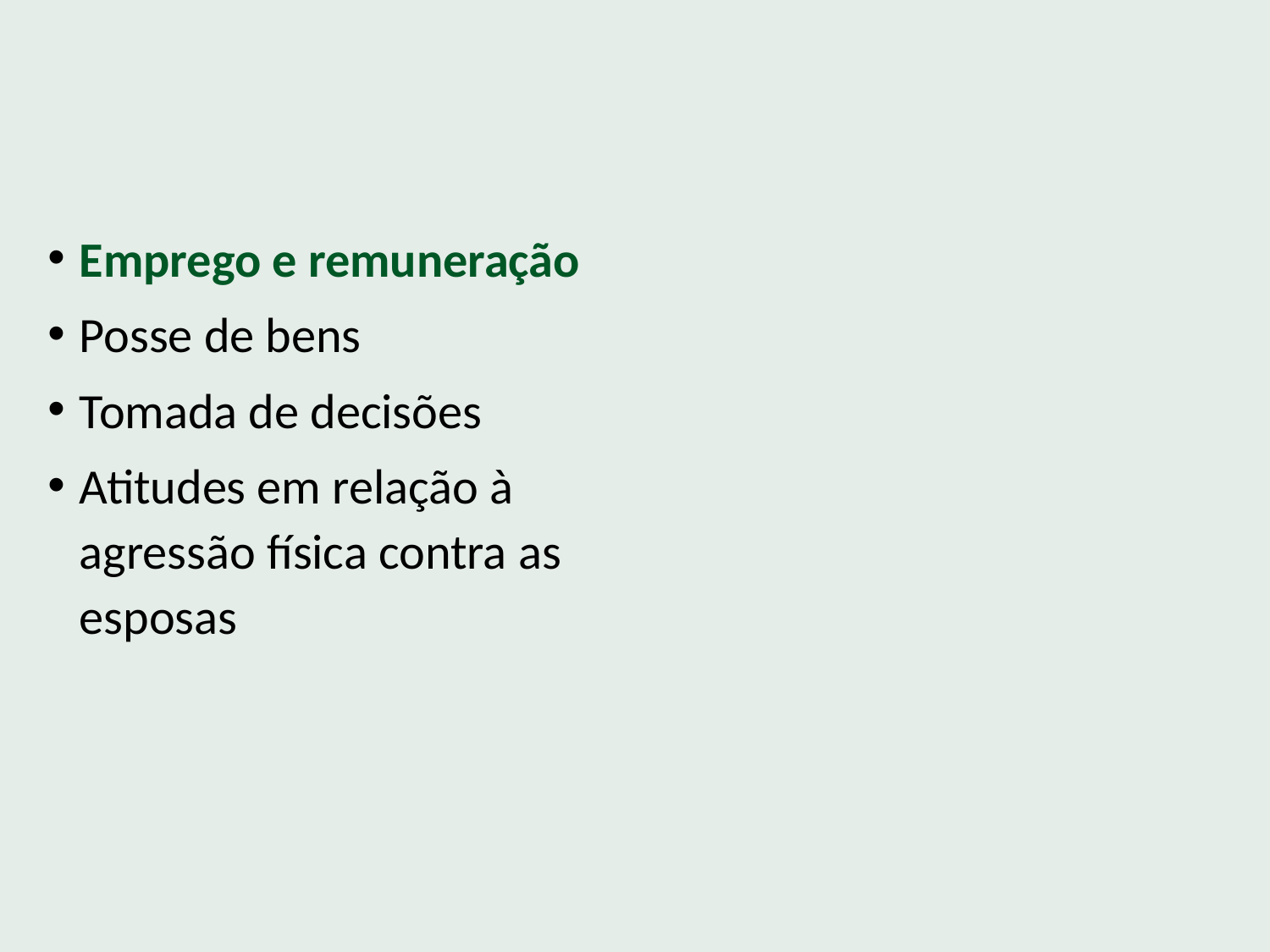

Emprego e remuneração
Posse de bens
Tomada de decisões
Atitudes em relação à agressão física contra as esposas